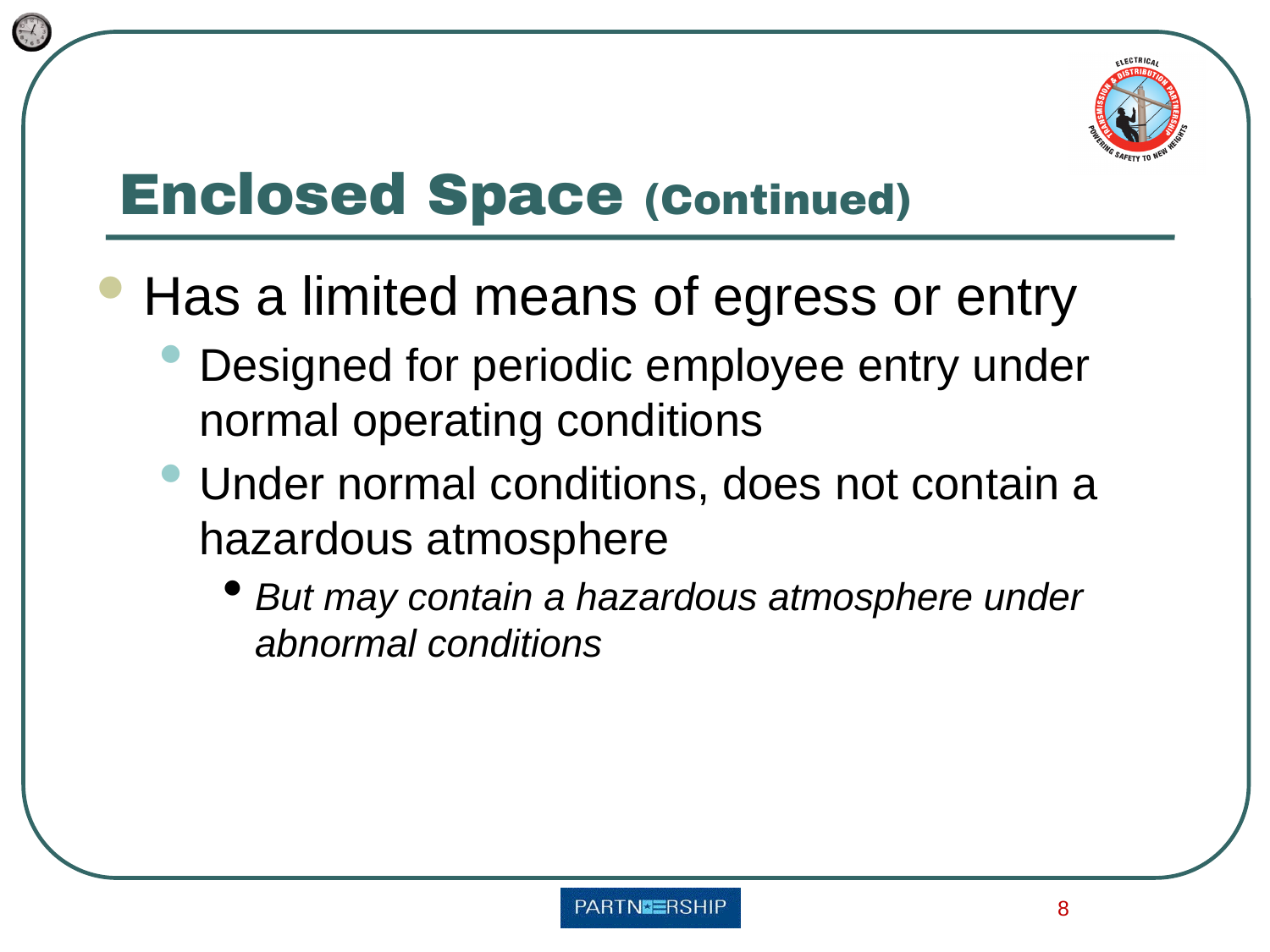

# Enclosed Space (Continued)
Has a limited means of egress or entry
Designed for periodic employee entry under normal operating conditions
Under normal conditions, does not contain a hazardous atmosphere
But may contain a hazardous atmosphere under abnormal conditions
8